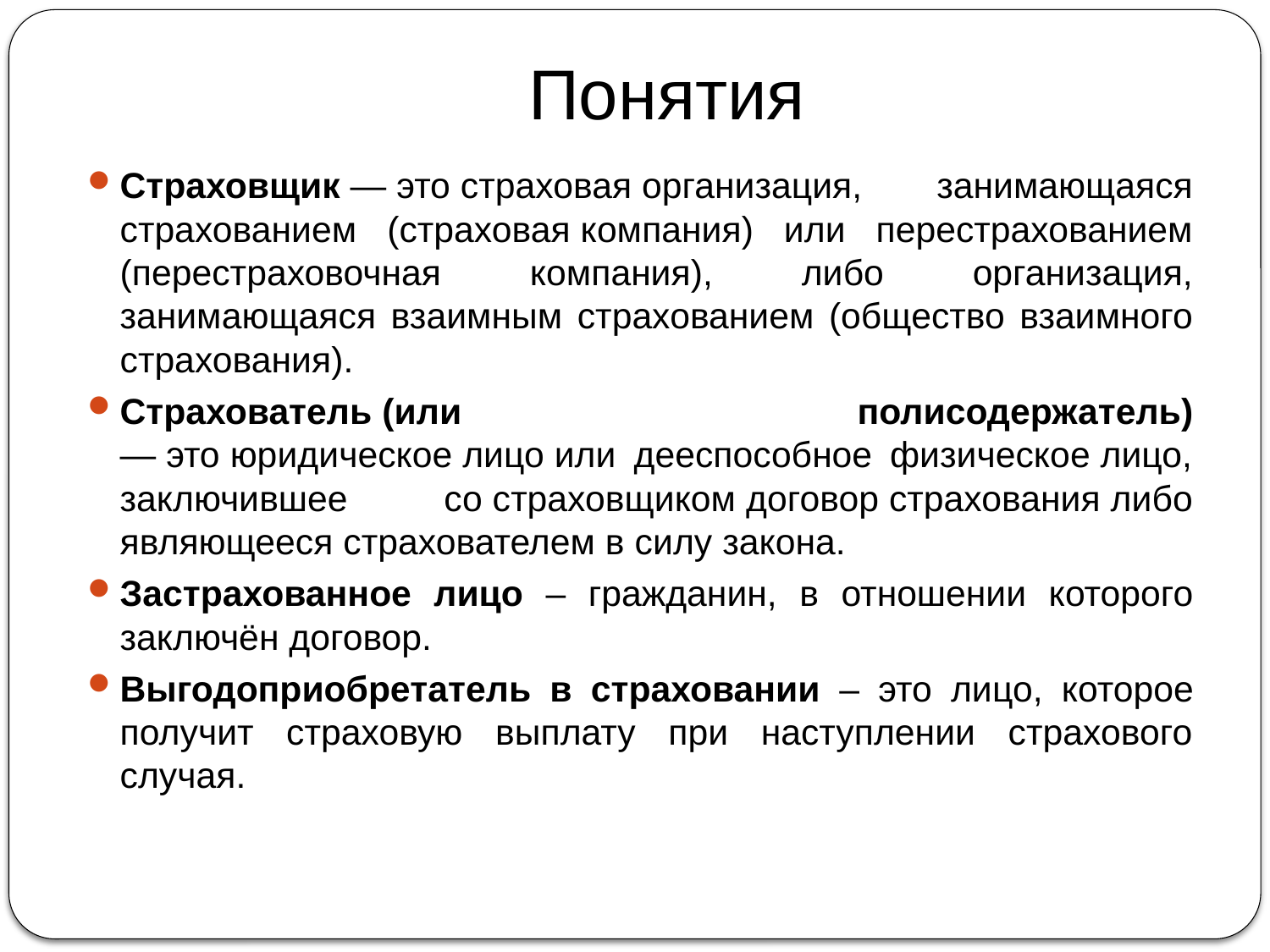

# Понятия
Страховщик — это страховая организация, занимающаяся страхованием (страховая компания) или перестрахованием (перестраховочная компания), либо организация, занимающаяся взаимным страхованием (общество взаимного страхования).
Страхователь (или полисодержатель) — это юридическое лицо или дееспособное физическое лицо, заключившее со страховщиком договор страхования либо являющееся страхователем в силу закона.
Застрахованное лицо – гражданин, в отношении которого заключён договор.
Выгодоприобретатель в страховании – это лицо, которое получит страховую выплату при наступлении страхового случая.​